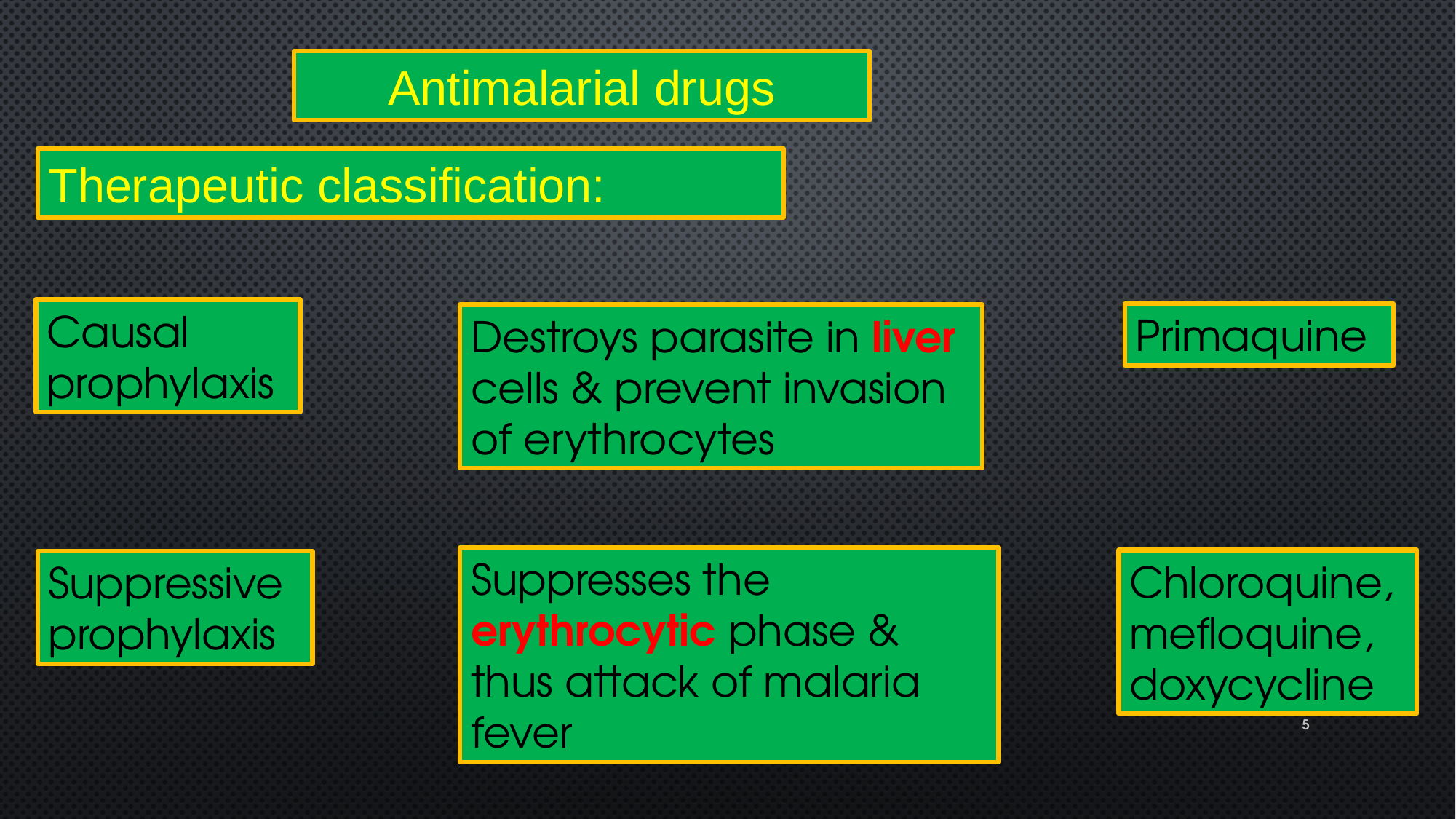

Antimalarial drugs
Therapeutic classification:
Causal prophylaxis
Primaquine
Destroys parasite in liver cells & prevent invasion of erythrocytes
Suppresses the erythrocytic phase & thus attack of malaria fever
Chloroquine, mefloquine, doxycycline
Suppressive prophylaxis
5